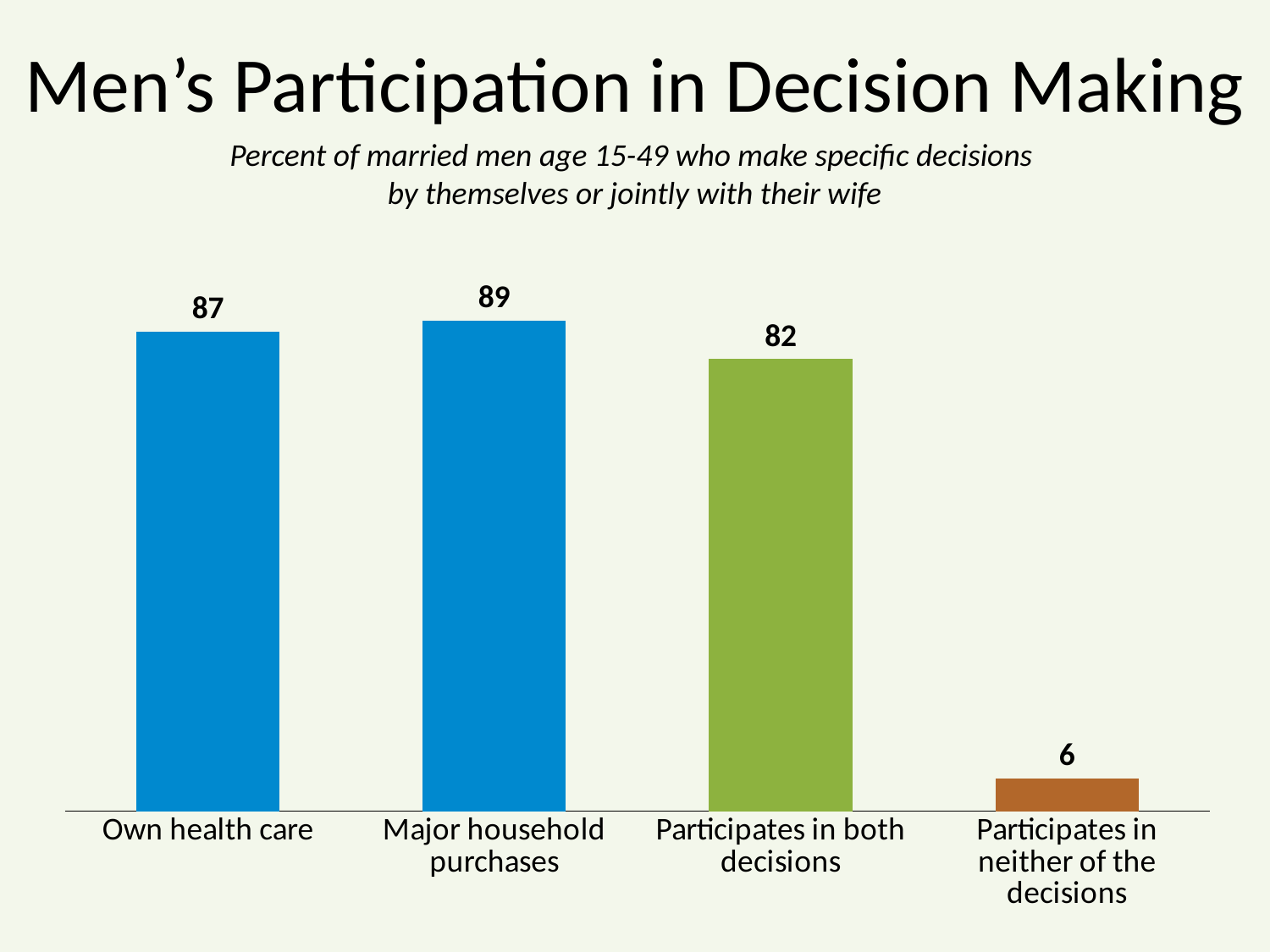

# Men’s Participation in Decision Making
Percent of married men age 15-49 who make specific decisions
by themselves or jointly with their wife

### Chart

| Category | Series 1 |
|---|---|
| Own health care | 87.0 |
| Major household purchases | 89.0 |
| Participates in both decisions | 82.0 |
| Participates in neither of the decisions | 6.0 |